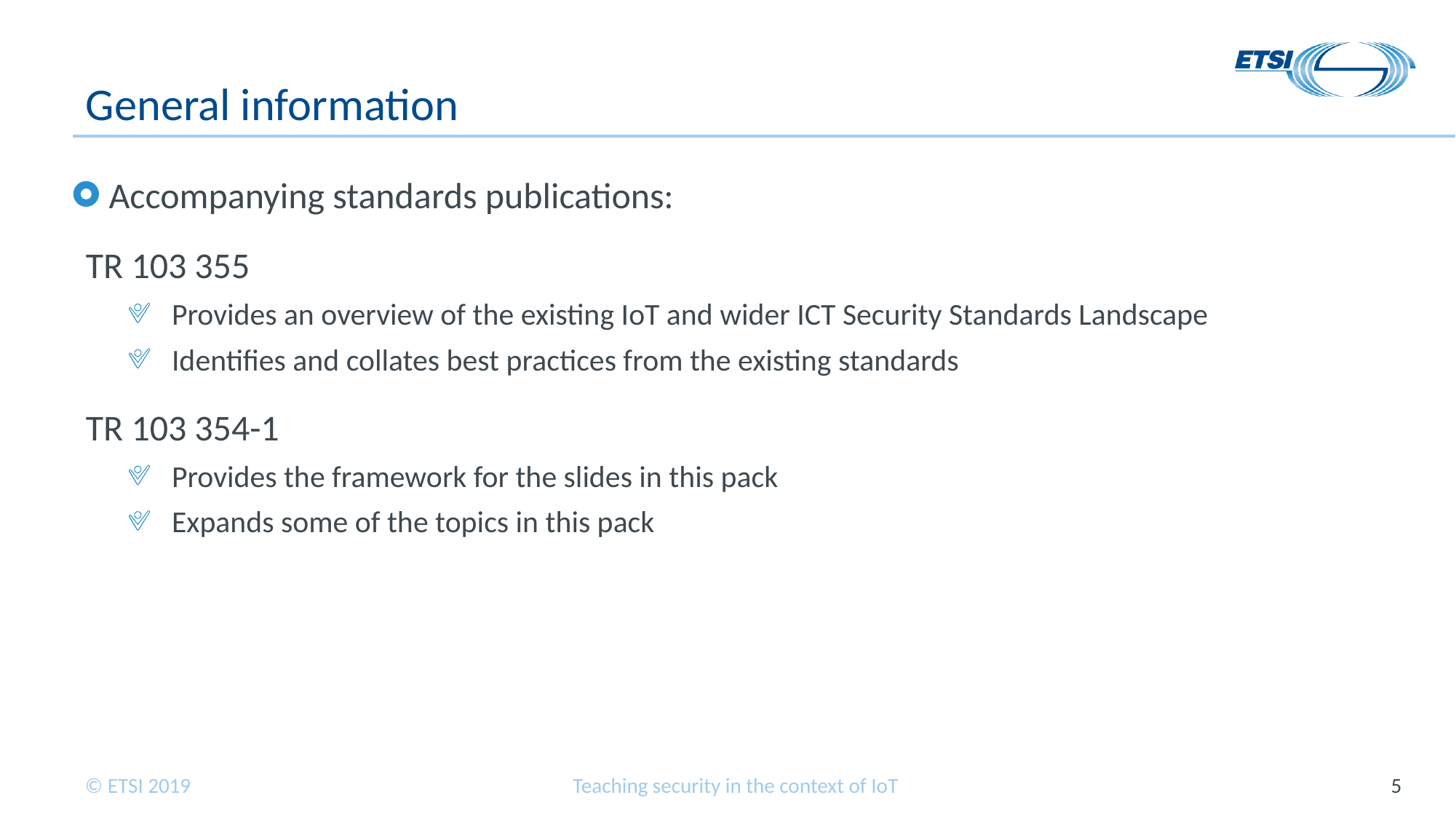

# General information
Accompanying standards publications:

TR 103 355
Provides an overview of the existing IoT and wider ICT Security Standards Landscape
Identifies and collates best practices from the existing standards
TR 103 354-1
Provides the framework for the slides in this pack
Expands some of the topics in this pack

Teaching security in the context of IoT